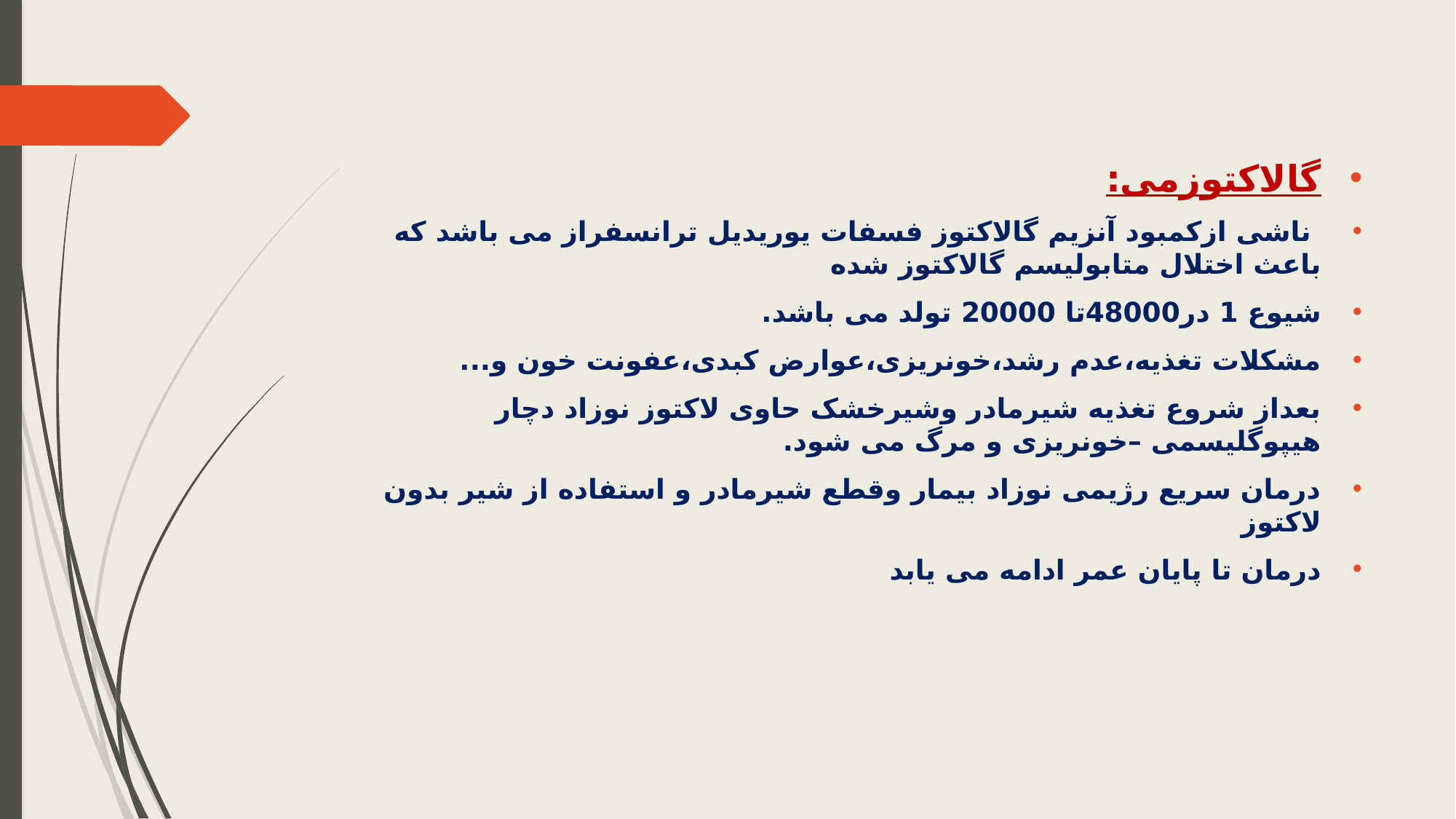

گالاکتوزمی:
 ناشی ازکمبود آنزیم گالاکتوز فسفات یوریدیل ترانسفراز می باشد که باعث اختلال متابولیسم گالاکتوز شده
شیوع 1 در48000تا 20000 تولد می باشد.
مشکلات تغذیه،عدم رشد،خونریزی،عوارض کبدی،عفونت خون و...
بعداز شروع تغذیه شیرمادر وشیرخشک حاوی لاکتوز نوزاد دچار هیپوگلیسمی –خونریزی و مرگ می شود.
درمان سریع رژیمی نوزاد بیمار وقطع شیرمادر و استفاده از شیر بدون لاکتوز
درمان تا پایان عمر ادامه می یابد